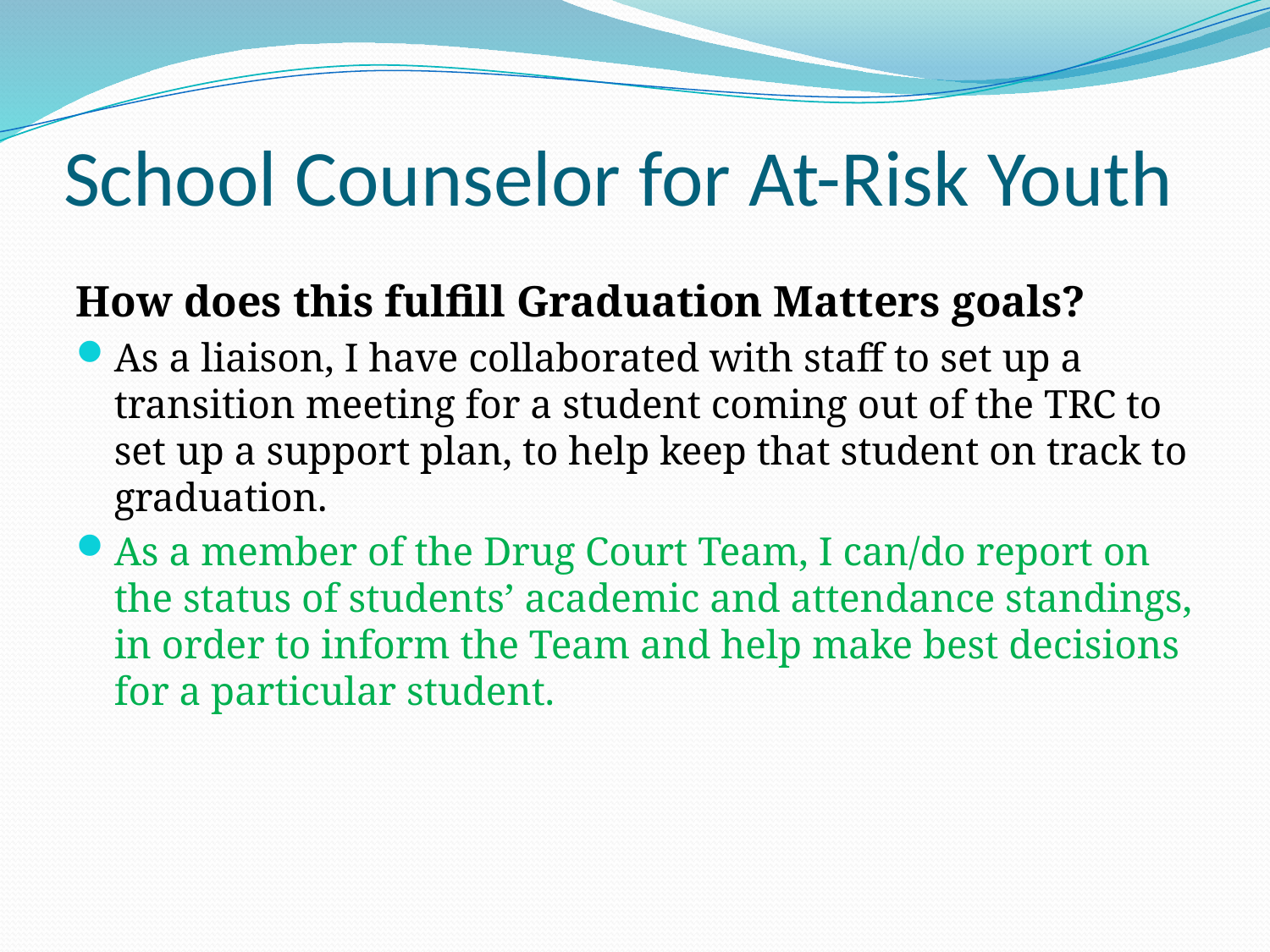

# School Counselor for At-Risk Youth
How does this fulfill Graduation Matters goals?
As a liaison, I have collaborated with staff to set up a transition meeting for a student coming out of the TRC to set up a support plan, to help keep that student on track to graduation.
As a member of the Drug Court Team, I can/do report on the status of students’ academic and attendance standings, in order to inform the Team and help make best decisions for a particular student.